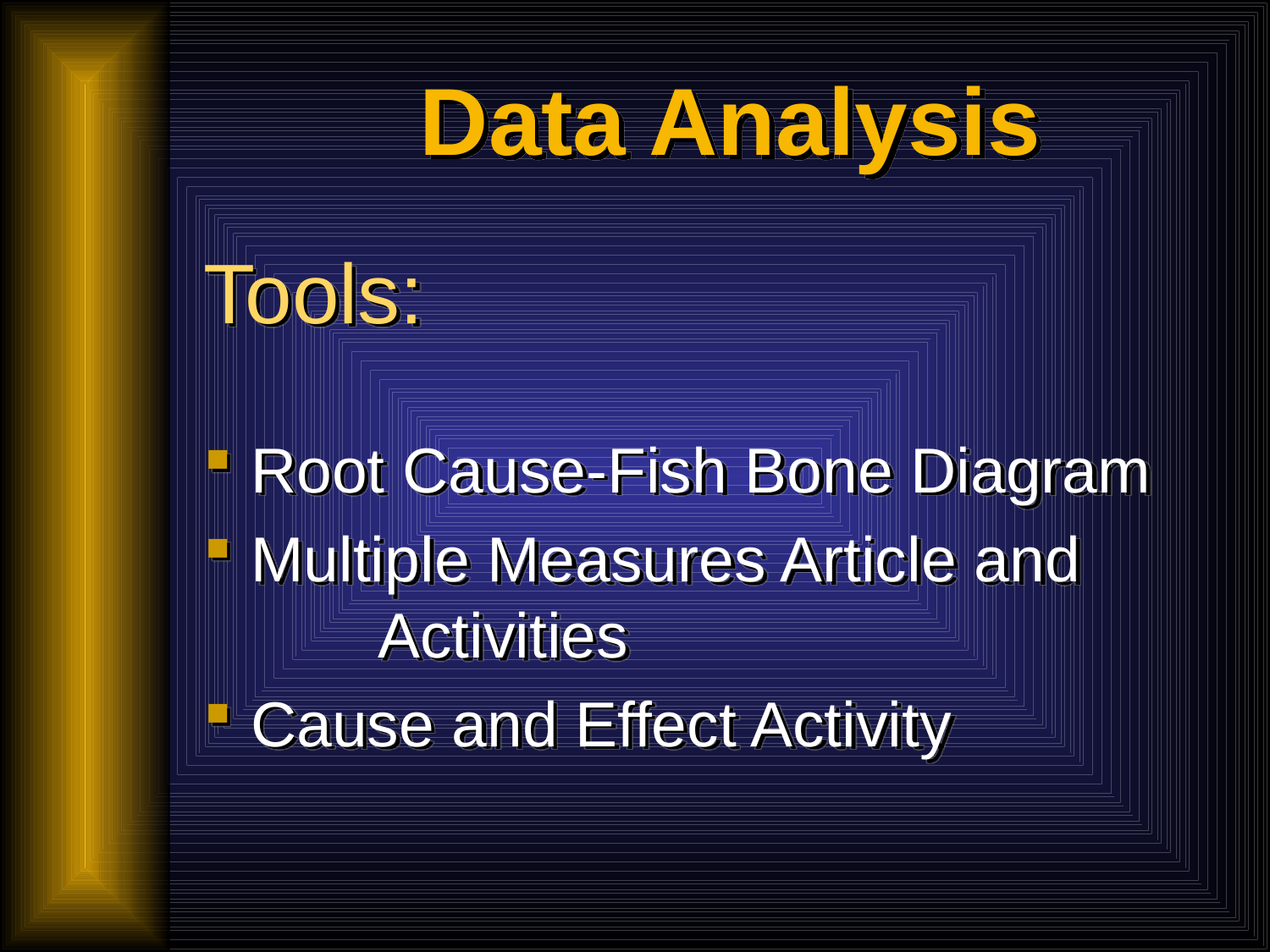

# Data Analysis
Tools:
Root Cause-Fish Bone Diagram
Multiple Measures Article and        	Activities
Cause and Effect Activity